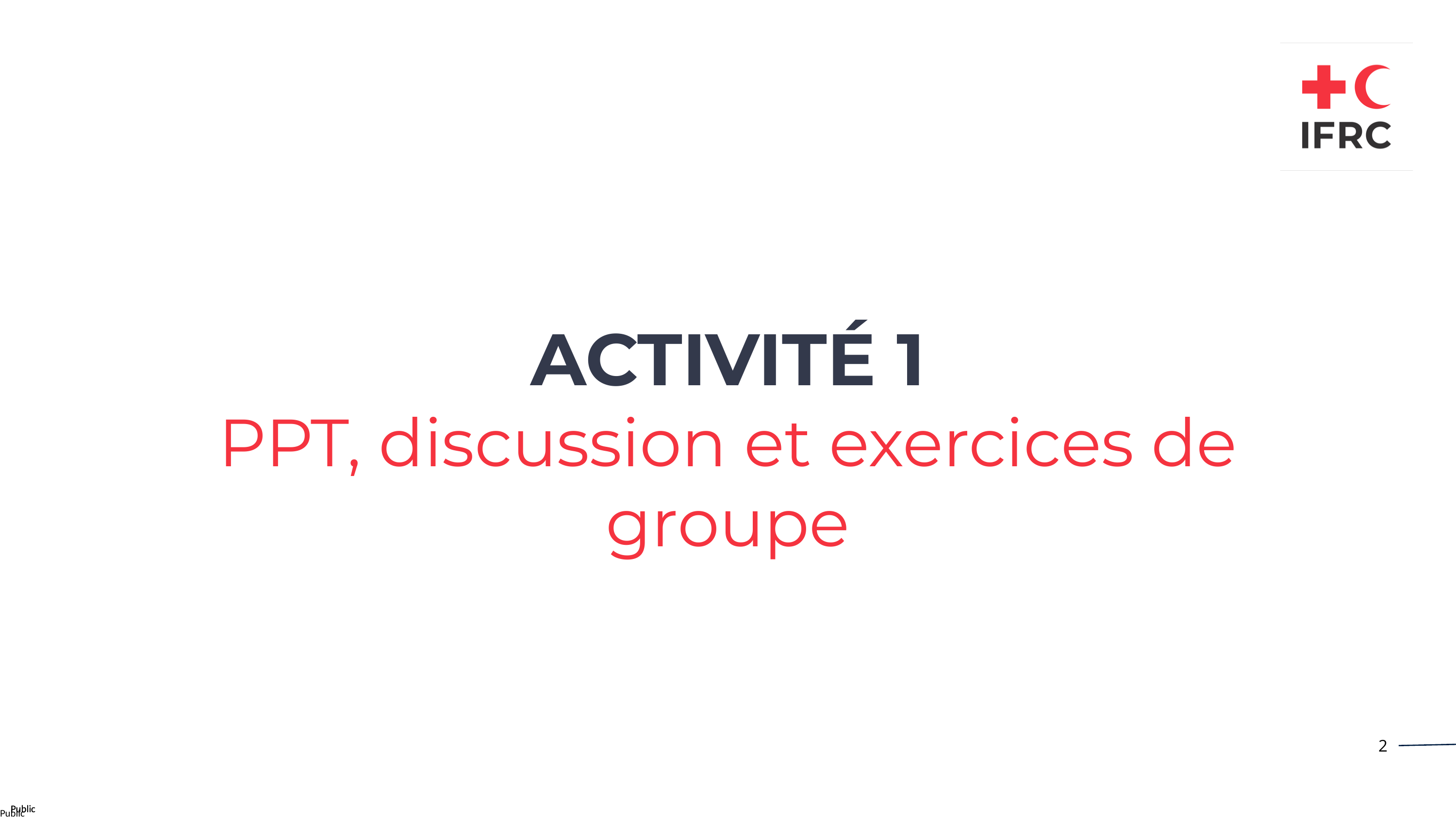

ACTIVITÉ 1
PPT, discussion et exercices de groupe